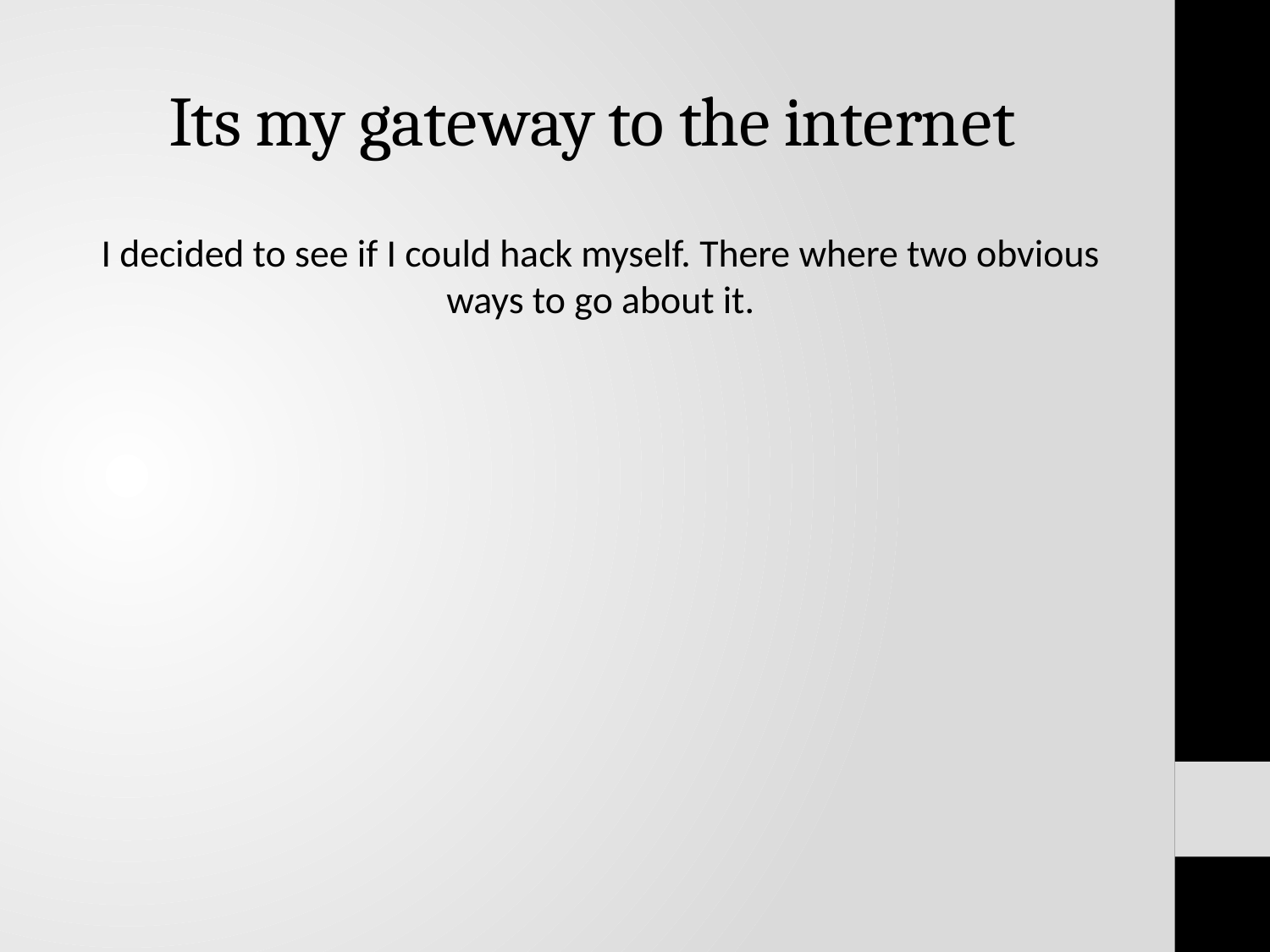

# Its my gateway to the internet
I decided to see if I could hack myself. There where two obvious ways to go about it.